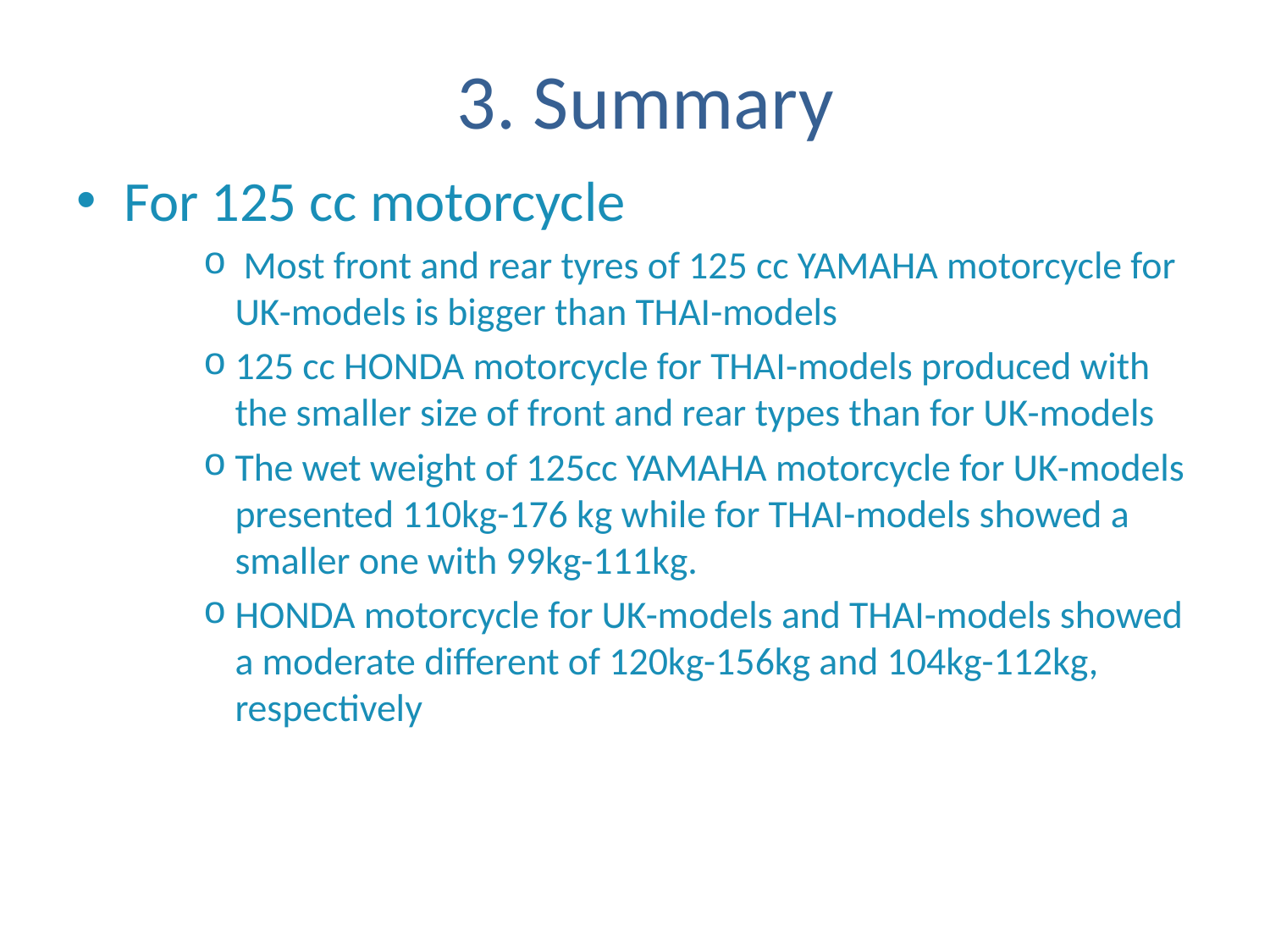

# 3. Summary
For 125 cc motorcycle
 Most front and rear tyres of 125 cc YAMAHA motorcycle for UK-models is bigger than THAI-models
125 cc HONDA motorcycle for THAI-models produced with the smaller size of front and rear types than for UK-models
The wet weight of 125cc YAMAHA motorcycle for UK-models presented 110kg-176 kg while for THAI-models showed a smaller one with 99kg-111kg.
HONDA motorcycle for UK-models and THAI-models showed a moderate different of 120kg-156kg and 104kg-112kg, respectively
24